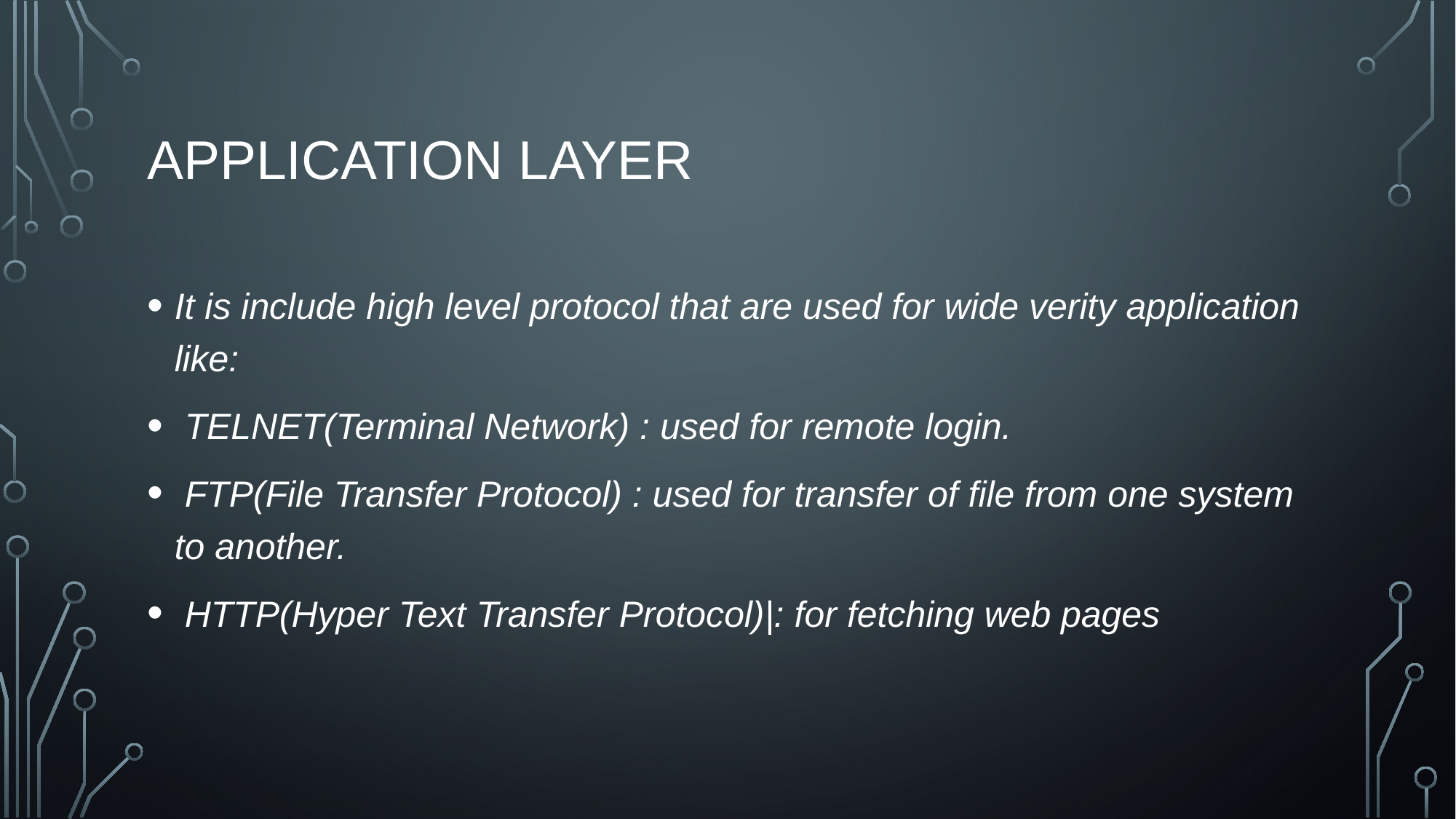

# Application layer
It is include high level protocol that are used for wide verity application like:
 TELNET(Terminal Network) : used for remote login.
 FTP(File Transfer Protocol) : used for transfer of file from one system to another.
 HTTP(Hyper Text Transfer Protocol)|: for fetching web pages